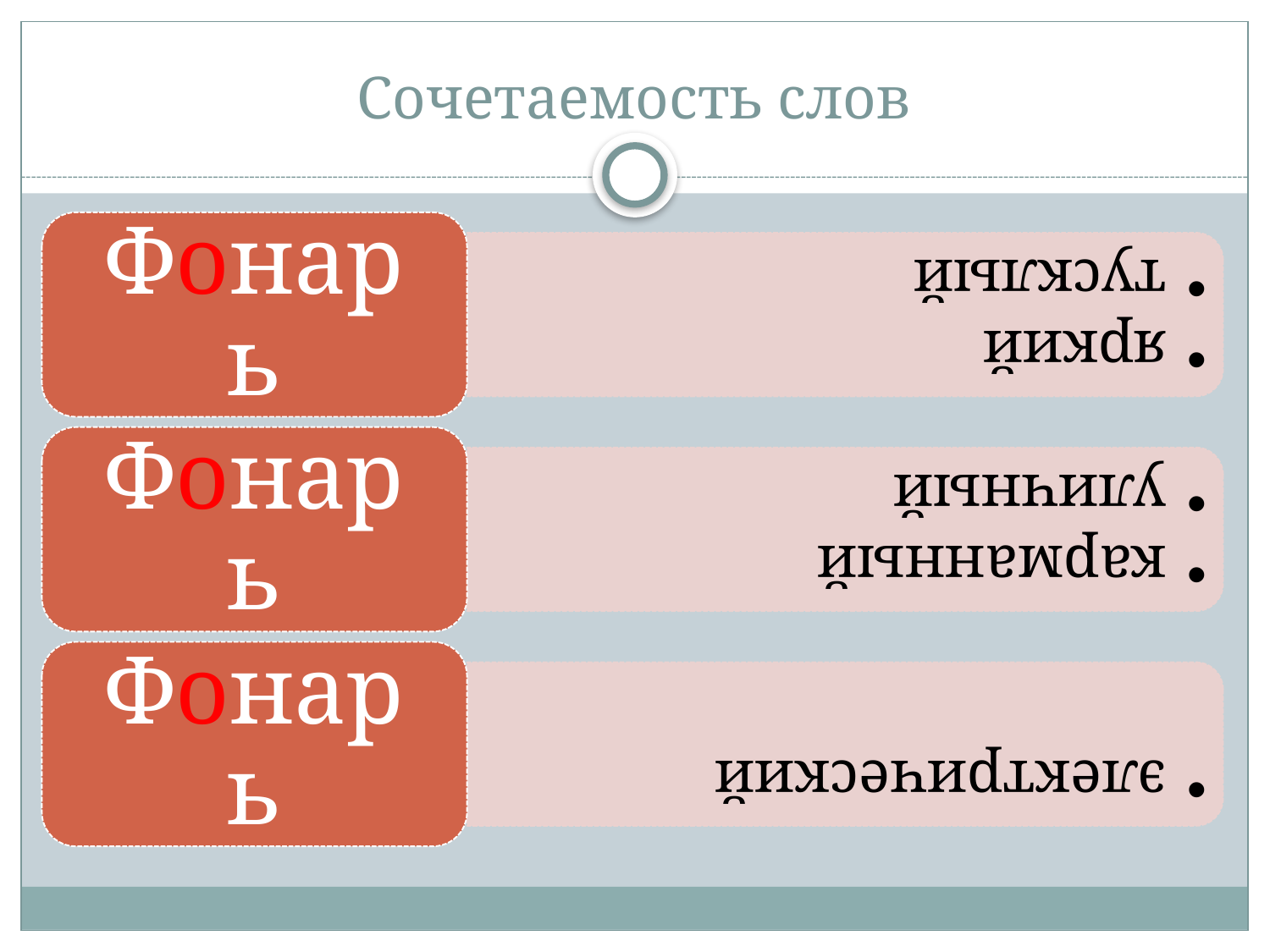

# Сочетаемость слов
яркий
тусклый
Фонарь
карманный
уличный
Фонарь
электрический

Фонарь